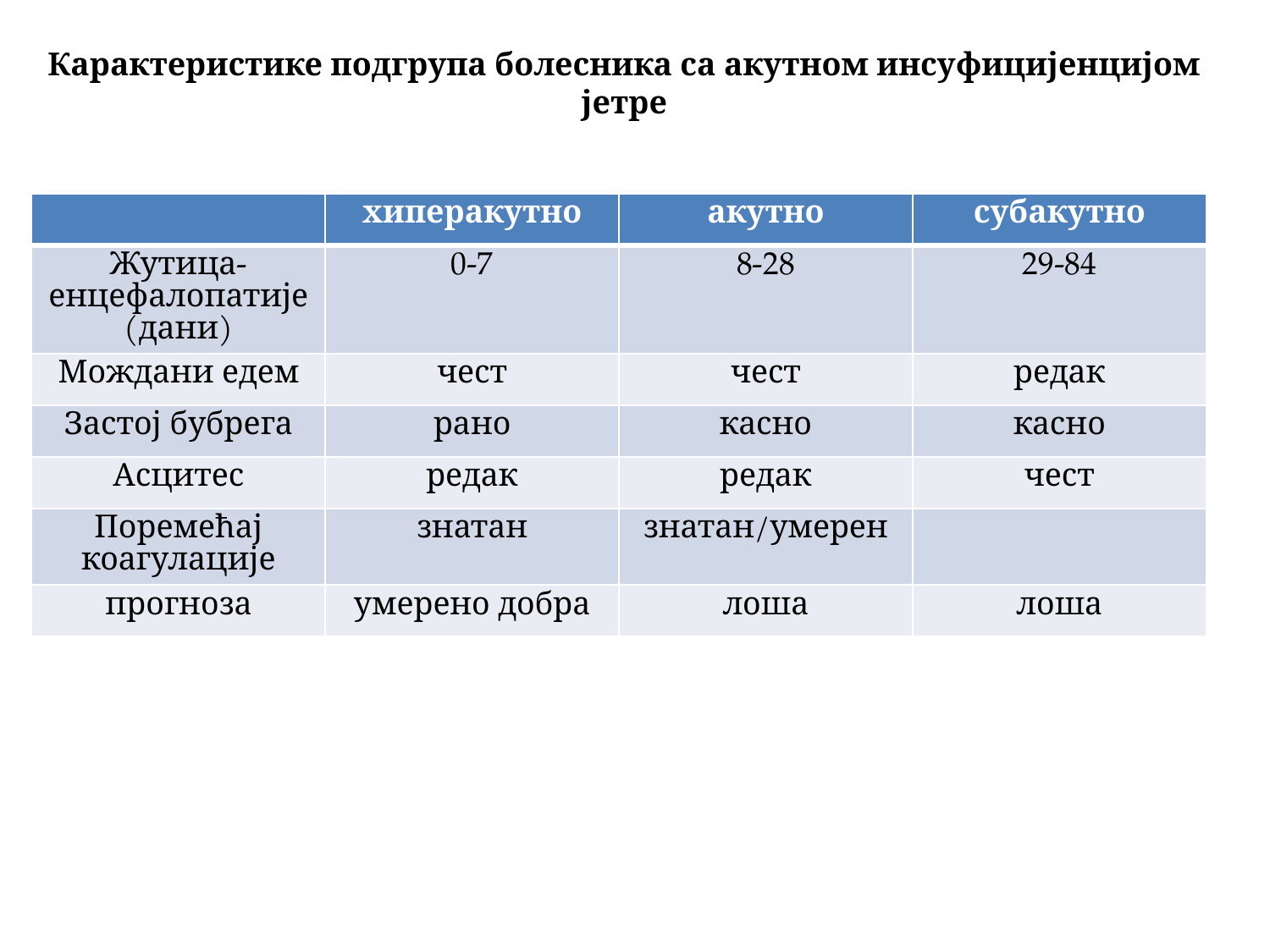

Карактеристике подгрупа болесника са акутном инсуфицијенцијом јетре
|  | хиперакутно | акутно | субакутно |
| --- | --- | --- | --- |
| Жутица-енцефалопатије (дани) | 0-7 | 8-28 | 29-84 |
| Мождани едем | чест | чест | редак |
| Застој бубрега | рано | касно | касно |
| Асцитес | редак | редак | чест |
| Поремећај коагулације | знатан | знатан/умерен |  |
| прогноза | умерено добра | лоша | лоша |